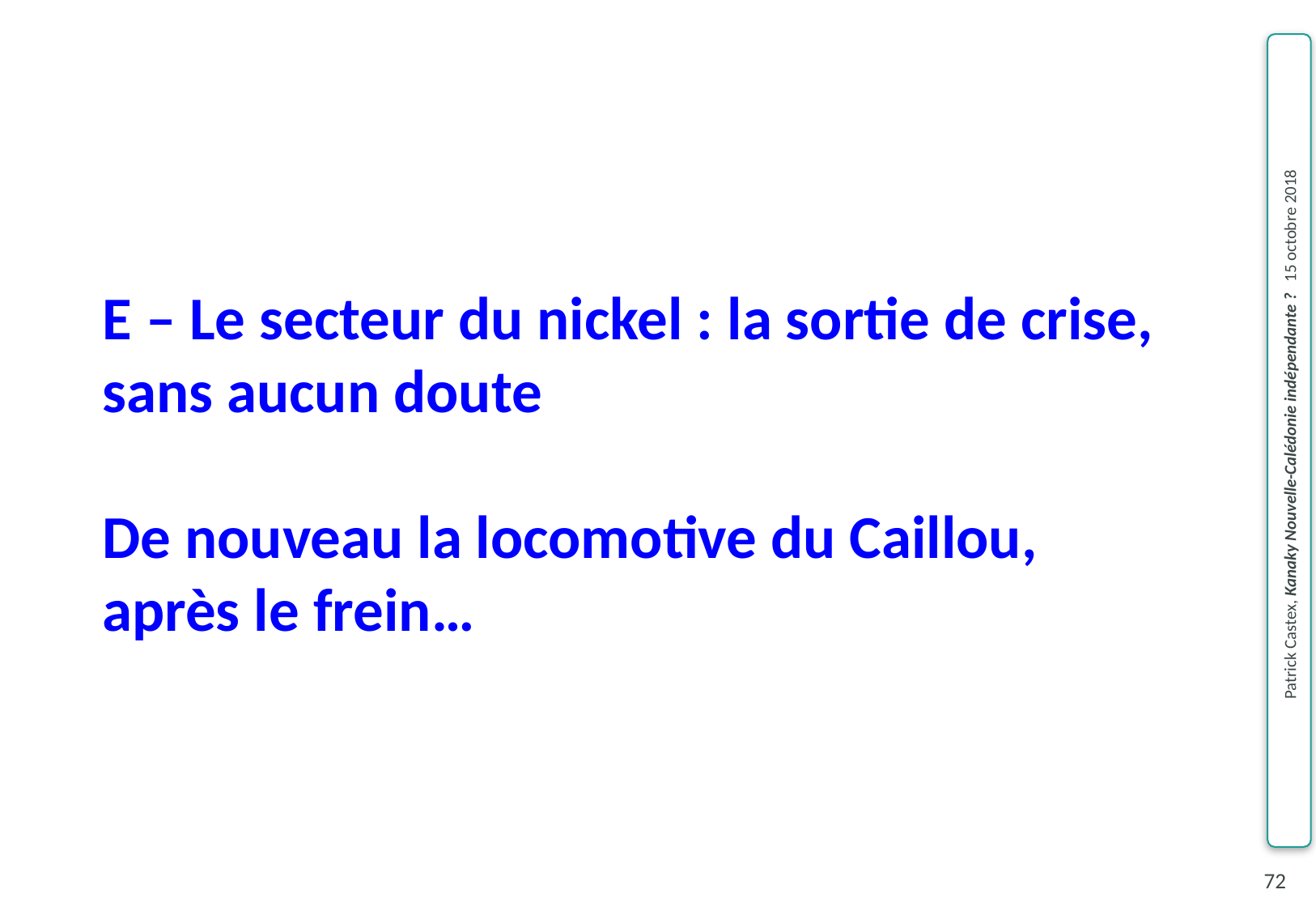

E – Le secteur du nickel : la sortie de crise, sans aucun doute
De nouveau la locomotive du Caillou,
après le frein…